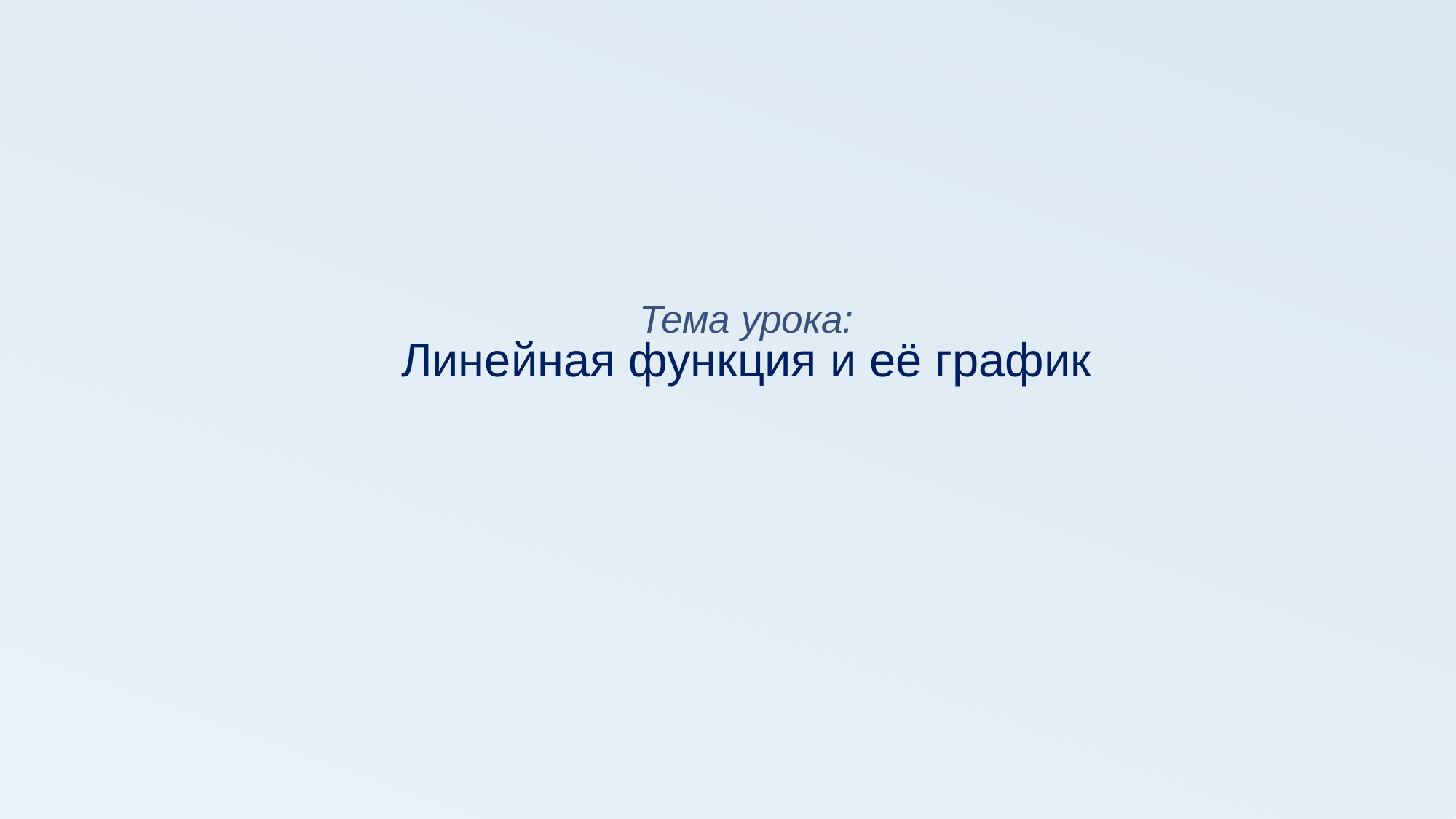

# Тема урока: Линейная функция и её график